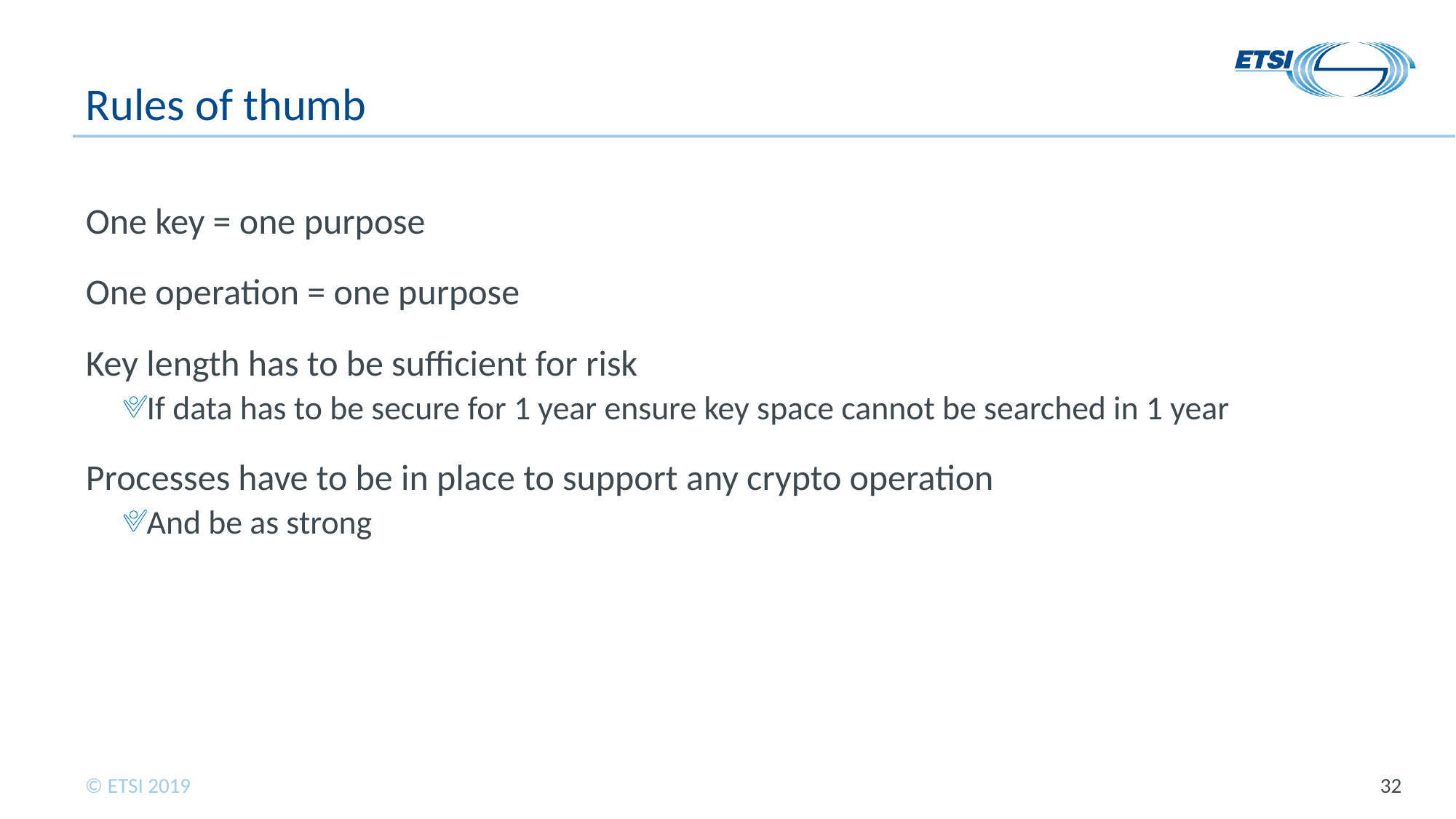

# Rules of thumb
One key = one purpose
One operation = one purpose
Key length has to be sufficient for risk
If data has to be secure for 1 year ensure key space cannot be searched in 1 year
Processes have to be in place to support any crypto operation
And be as strong